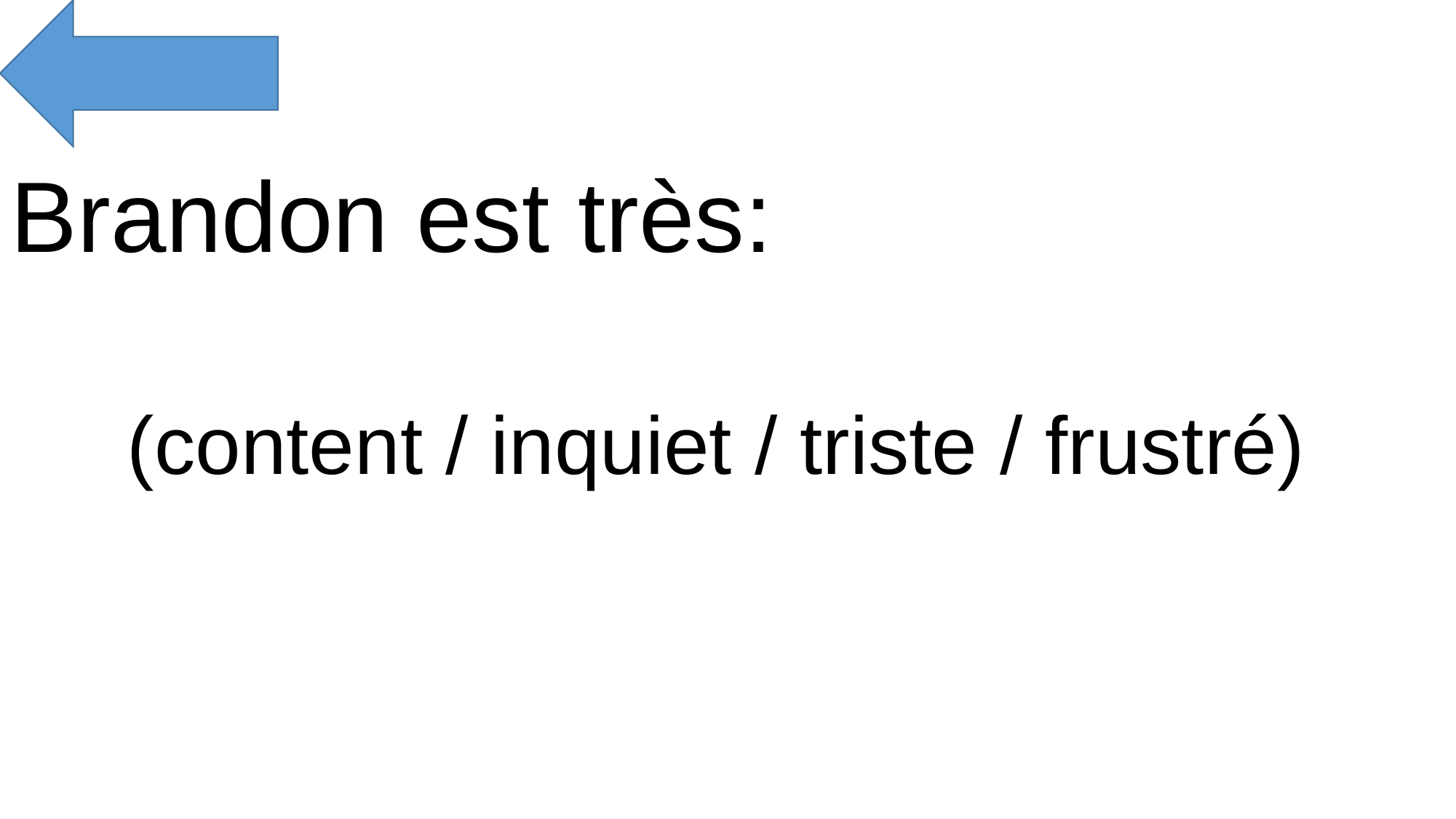

Brandon est très:

(content / inquiet / triste / frustré)